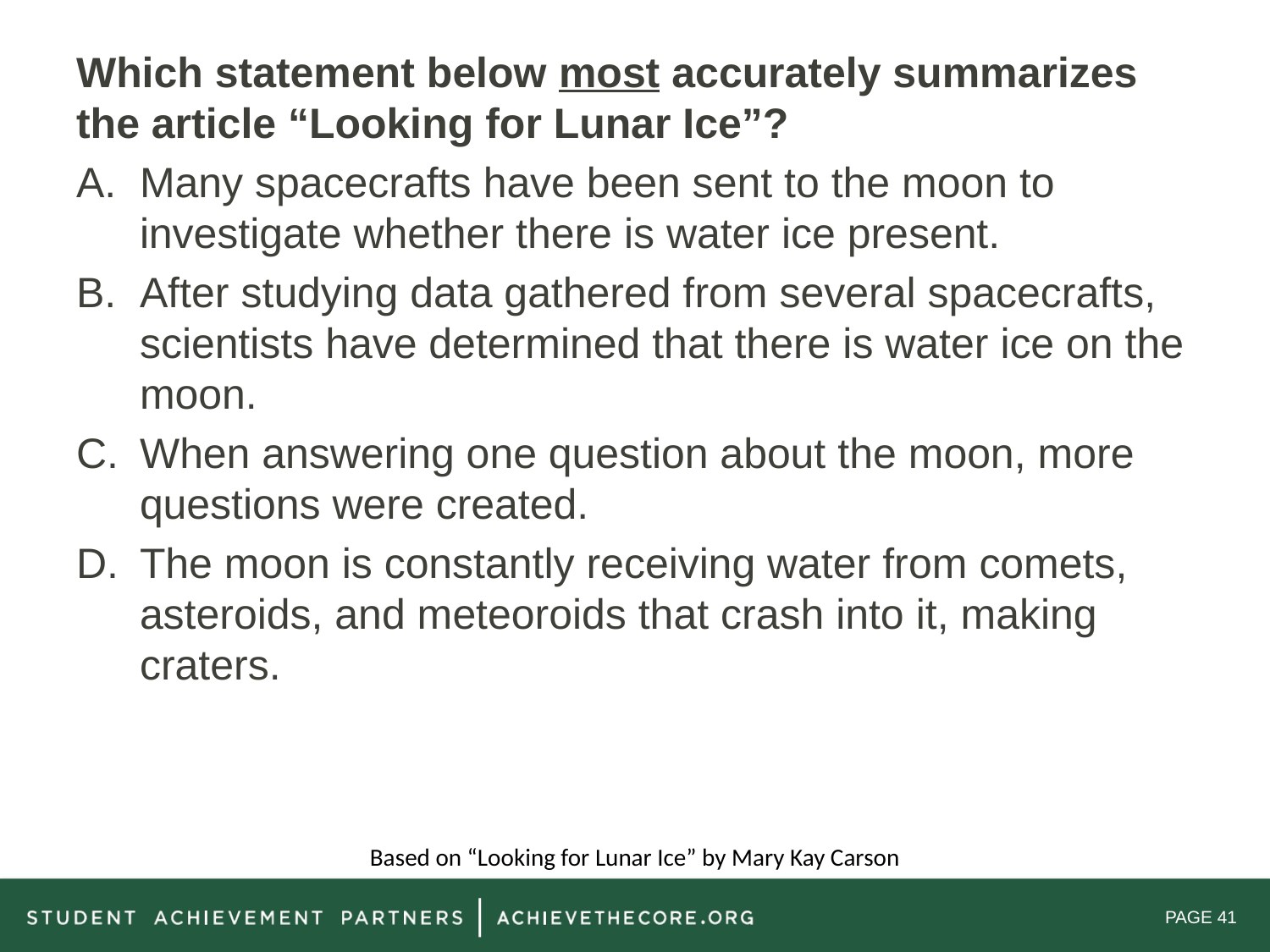

Which statement below most accurately summarizes the article “Looking for Lunar Ice”?
Many spacecrafts have been sent to the moon to investigate whether there is water ice present.
After studying data gathered from several spacecrafts, scientists have determined that there is water ice on the moon.
When answering one question about the moon, more questions were created.
The moon is constantly receiving water from comets, asteroids, and meteoroids that crash into it, making craters.

Based on “Looking for Lunar Ice” by Mary Kay Carson